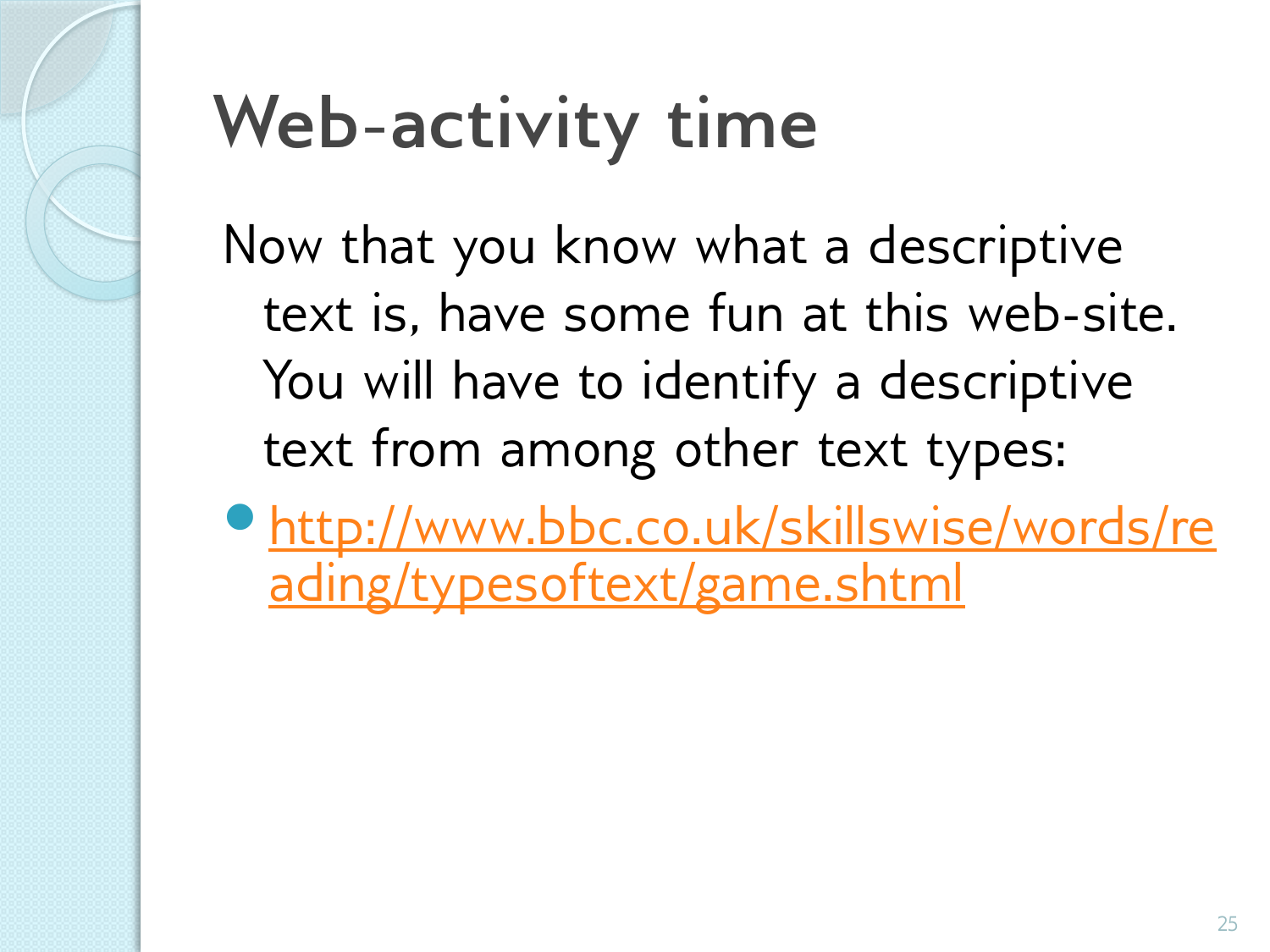

# Web-activity time
Now that you know what a descriptive text is, have some fun at this web-site. You will have to identify a descriptive text from among other text types:
http://www.bbc.co.uk/skillswise/words/reading/typesoftext/game.shtml

25